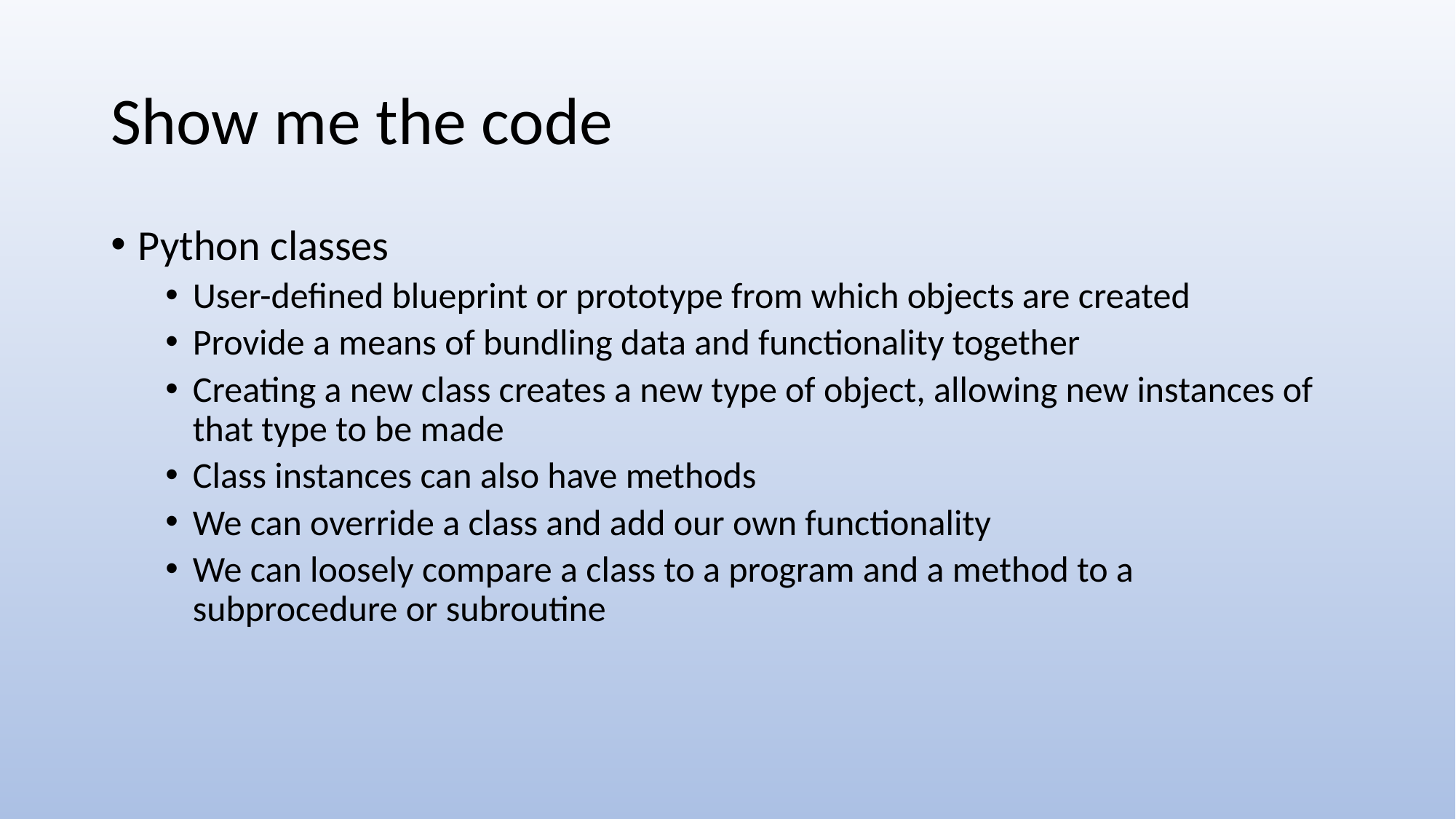

# Show me the code
Python classes
User-defined blueprint or prototype from which objects are created
Provide a means of bundling data and functionality together
Creating a new class creates a new type of object, allowing new instances of that type to be made
Class instances can also have methods
We can override a class and add our own functionality
We can loosely compare a class to a program and a method to a subprocedure or subroutine